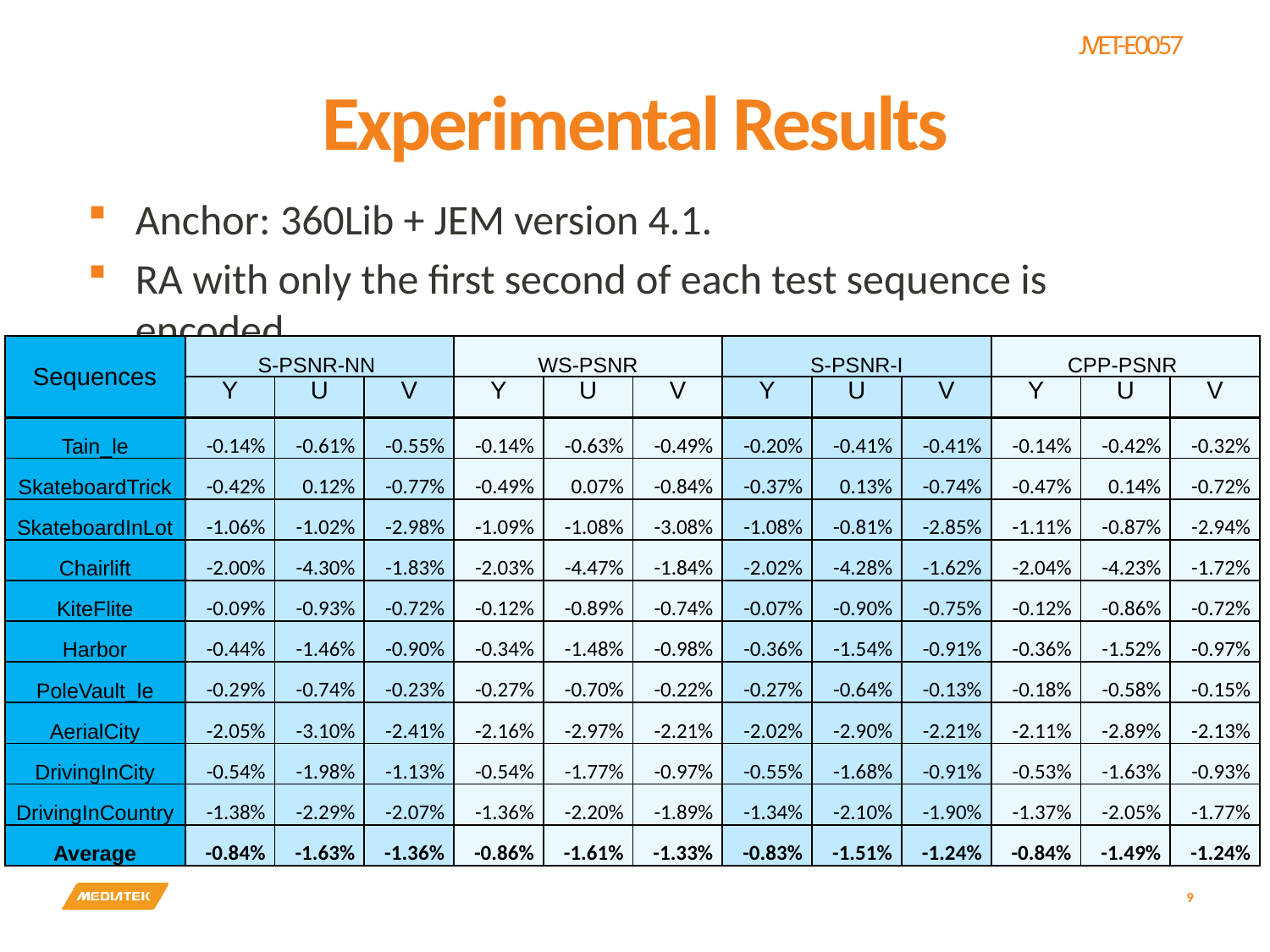

# Experimental Results
Anchor: 360Lib + JEM version 4.1.
RA with only the first second of each test sequence is encoded.
| Sequences | S-PSNR-NN |  |  | WS-PSNR |  |  | S-PSNR-I |  |  | CPP-PSNR |  |  |
| --- | --- | --- | --- | --- | --- | --- | --- | --- | --- | --- | --- | --- |
|  | Y | U | V | Y | U | V | Y | U | V | Y | U | V |
| Tain\_le | -0.14% | -0.61% | -0.55% | -0.14% | -0.63% | -0.49% | -0.20% | -0.41% | -0.41% | -0.14% | -0.42% | -0.32% |
| SkateboardTrick | -0.42% | 0.12% | -0.77% | -0.49% | 0.07% | -0.84% | -0.37% | 0.13% | -0.74% | -0.47% | 0.14% | -0.72% |
| SkateboardInLot | -1.06% | -1.02% | -2.98% | -1.09% | -1.08% | -3.08% | -1.08% | -0.81% | -2.85% | -1.11% | -0.87% | -2.94% |
| Chairlift | -2.00% | -4.30% | -1.83% | -2.03% | -4.47% | -1.84% | -2.02% | -4.28% | -1.62% | -2.04% | -4.23% | -1.72% |
| KiteFlite | -0.09% | -0.93% | -0.72% | -0.12% | -0.89% | -0.74% | -0.07% | -0.90% | -0.75% | -0.12% | -0.86% | -0.72% |
| Harbor | -0.44% | -1.46% | -0.90% | -0.34% | -1.48% | -0.98% | -0.36% | -1.54% | -0.91% | -0.36% | -1.52% | -0.97% |
| PoleVault\_le | -0.29% | -0.74% | -0.23% | -0.27% | -0.70% | -0.22% | -0.27% | -0.64% | -0.13% | -0.18% | -0.58% | -0.15% |
| AerialCity | -2.05% | -3.10% | -2.41% | -2.16% | -2.97% | -2.21% | -2.02% | -2.90% | -2.21% | -2.11% | -2.89% | -2.13% |
| DrivingInCity | -0.54% | -1.98% | -1.13% | -0.54% | -1.77% | -0.97% | -0.55% | -1.68% | -0.91% | -0.53% | -1.63% | -0.93% |
| DrivingInCountry | -1.38% | -2.29% | -2.07% | -1.36% | -2.20% | -1.89% | -1.34% | -2.10% | -1.90% | -1.37% | -2.05% | -1.77% |
| Average | -0.84% | -1.63% | -1.36% | -0.86% | -1.61% | -1.33% | -0.83% | -1.51% | -1.24% | -0.84% | -1.49% | -1.24% |
9